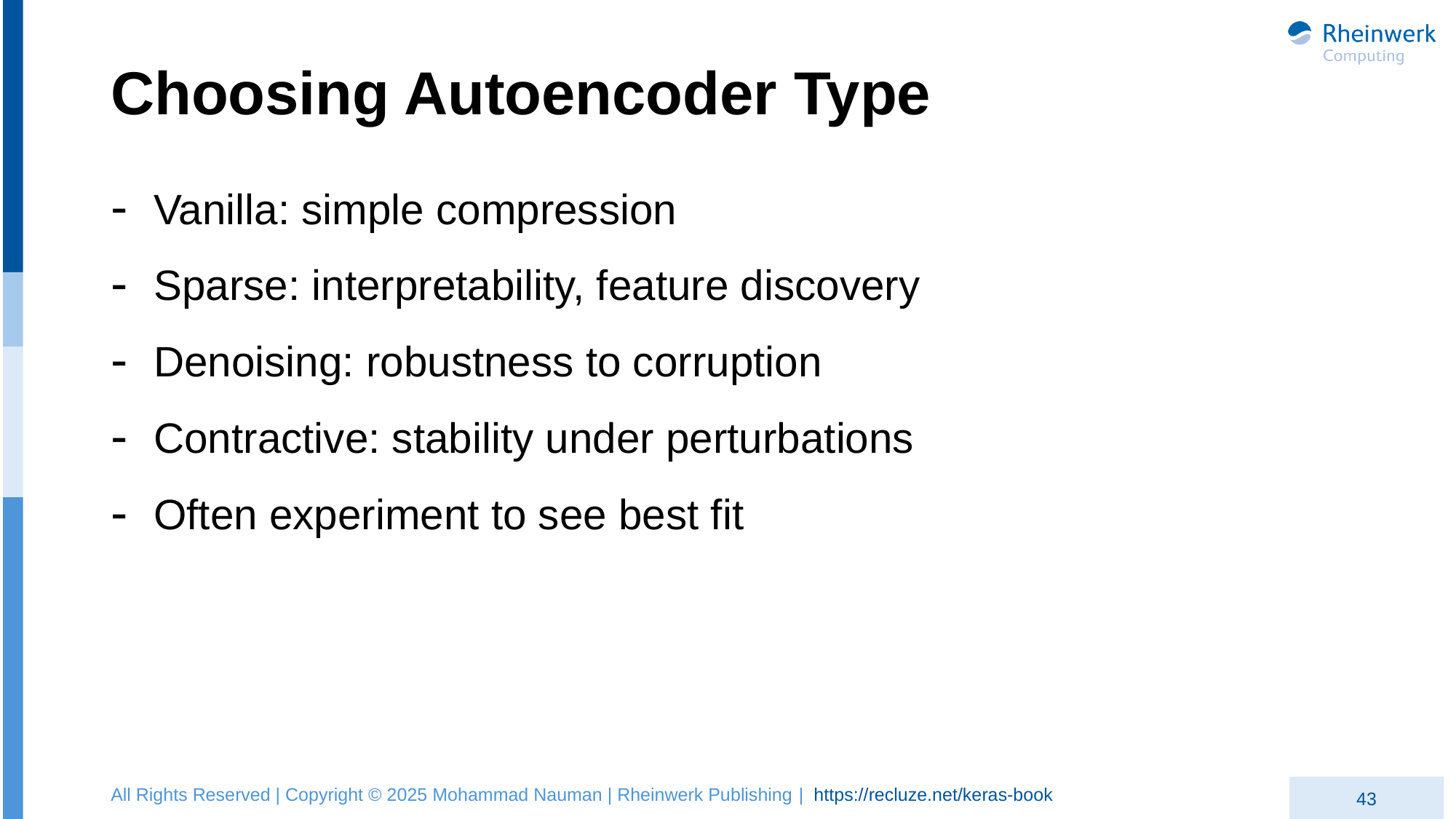

# Choosing Autoencoder Type
Vanilla: simple compression
Sparse: interpretability, feature discovery
Denoising: robustness to corruption
Contractive: stability under perturbations
Often experiment to see best fit